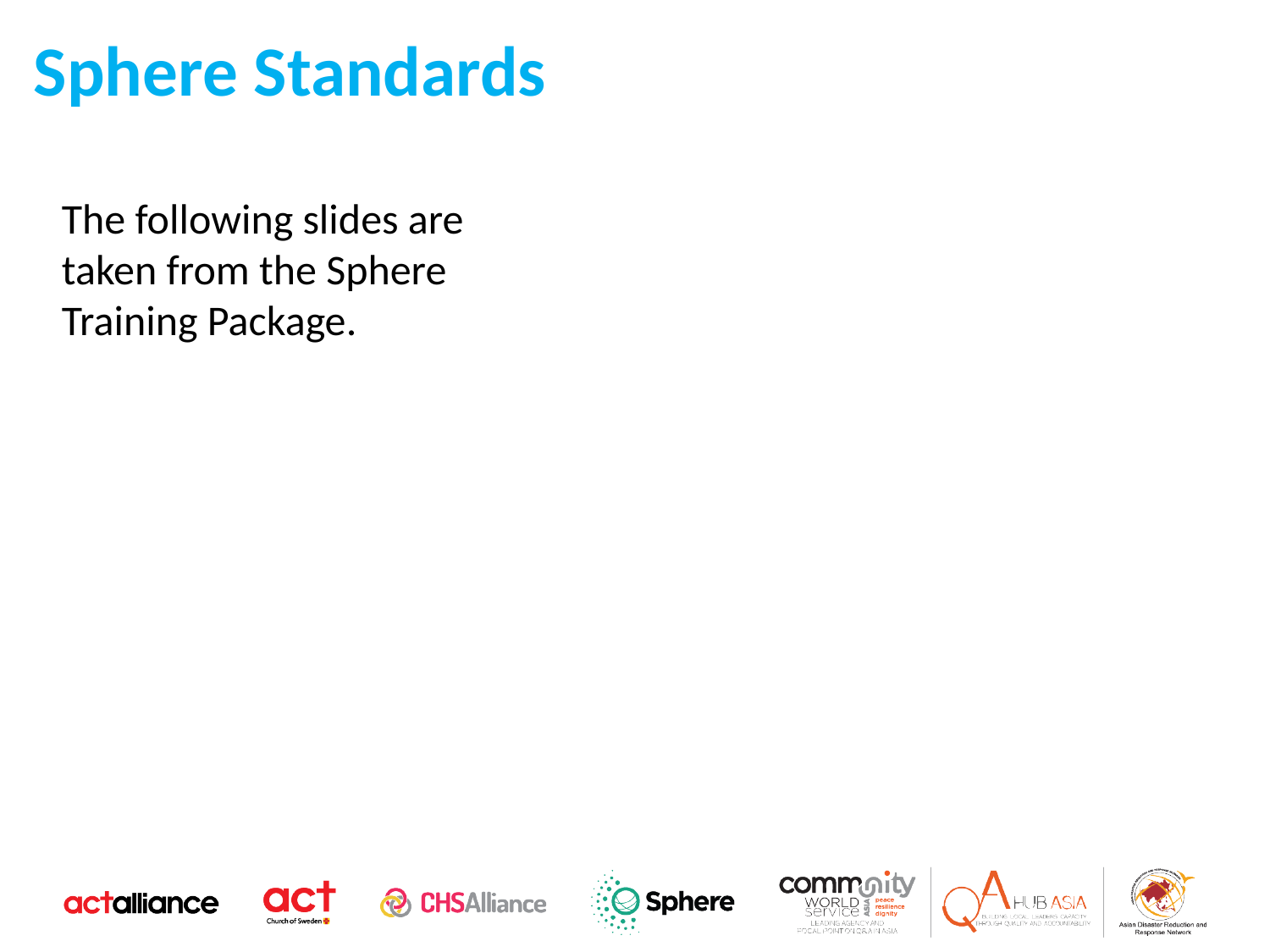

Sphere Standards
The following slides are taken from the Sphere Training Package.